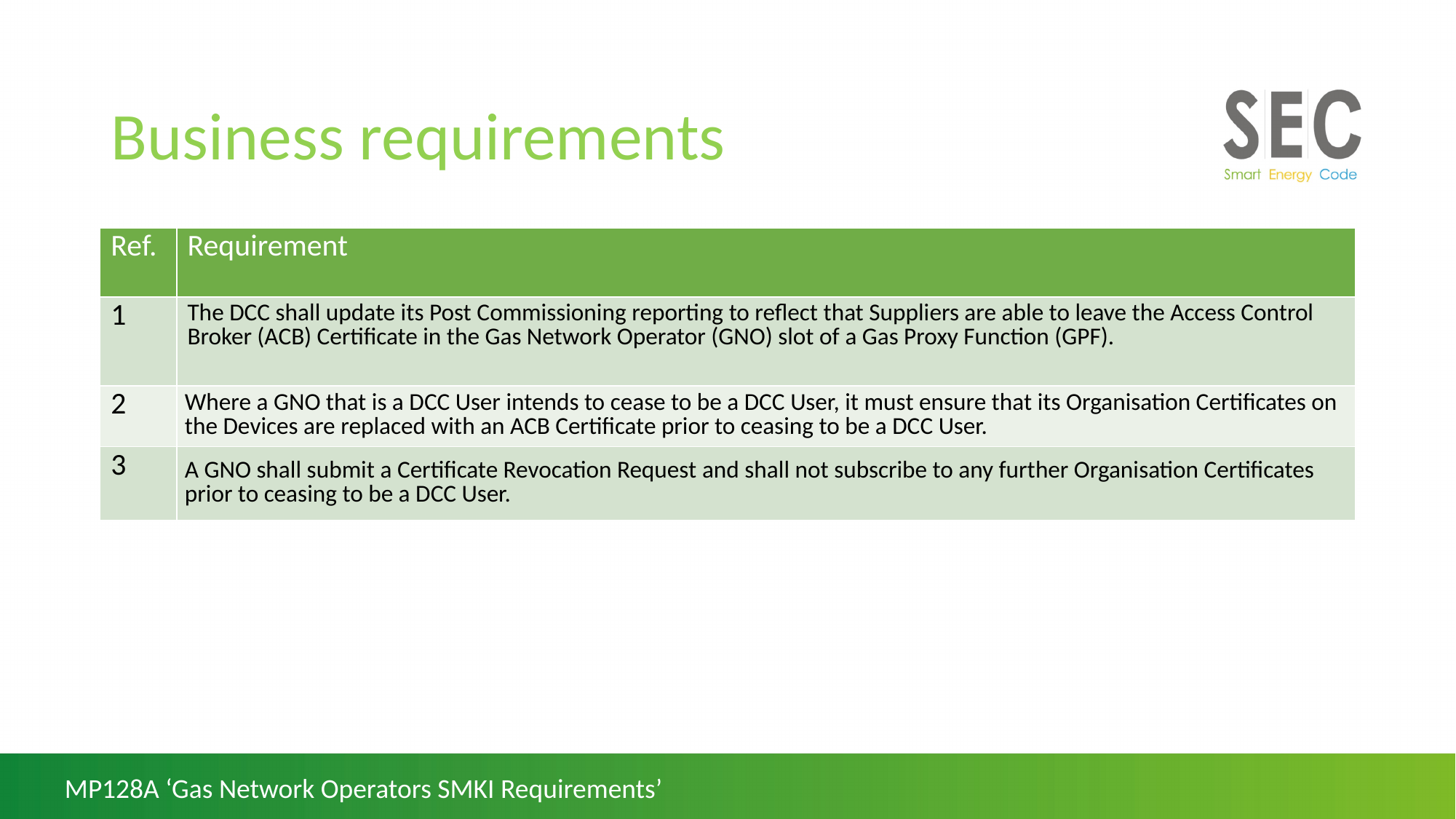

# Business requirements
| Ref. | Requirement |
| --- | --- |
| 1 | The DCC shall update its Post Commissioning reporting to reflect that Suppliers are able to leave the Access Control Broker (ACB) Certificate in the Gas Network Operator (GNO) slot of a Gas Proxy Function (GPF). |
| 2 | Where a GNO that is a DCC User intends to cease to be a DCC User, it must ensure that its Organisation Certificates on the Devices are replaced with an ACB Certificate prior to ceasing to be a DCC User. |
| 3 | A GNO shall submit a Certificate Revocation Request and shall not subscribe to any further Organisation Certificates prior to ceasing to be a DCC User. |
MP128A ‘Gas Network Operators SMKI Requirements’